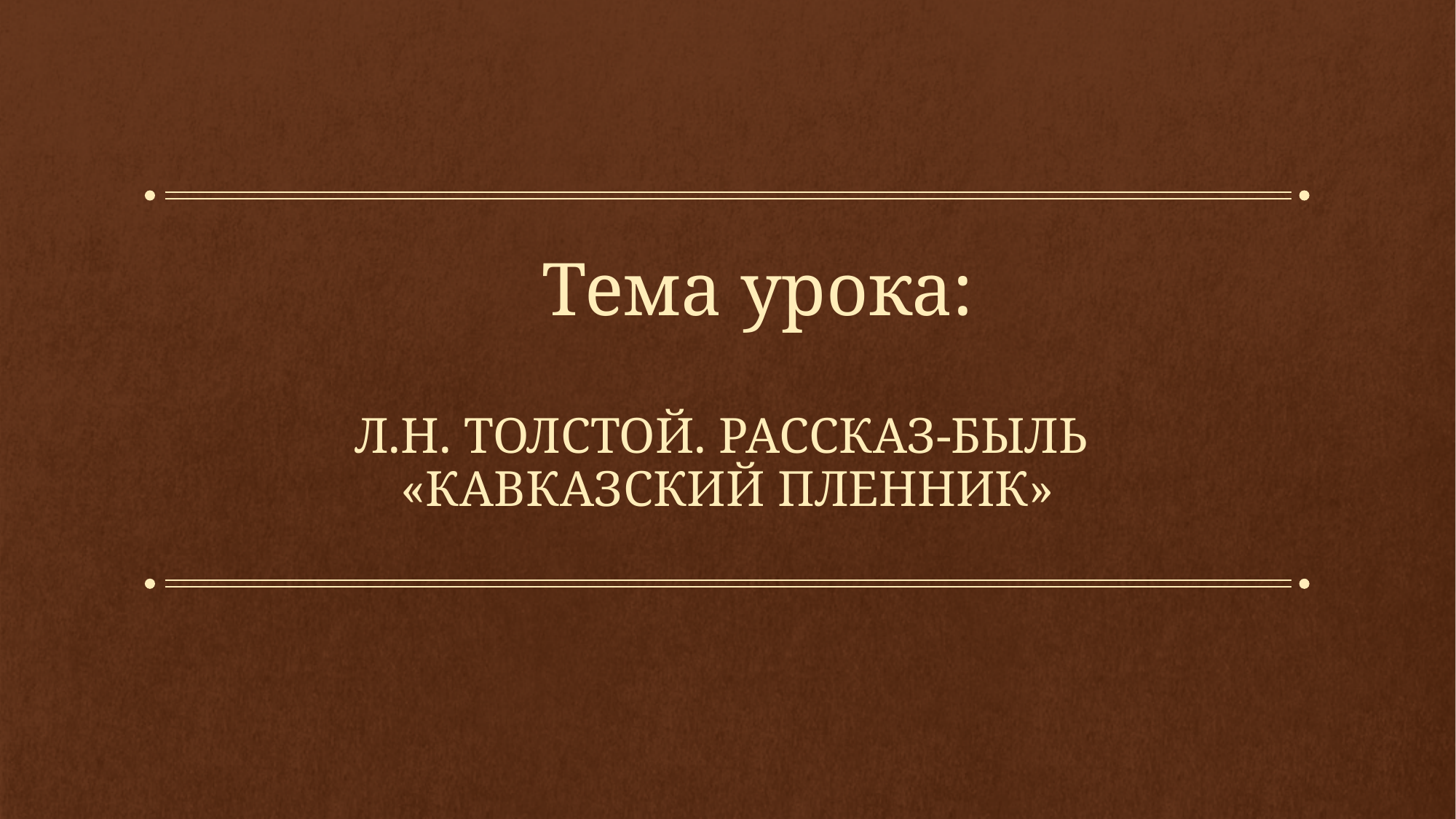

# Тема урока:
Л.Н. Толстой. РАССКАЗ-БЫЛЬ
«кавказский пленник»